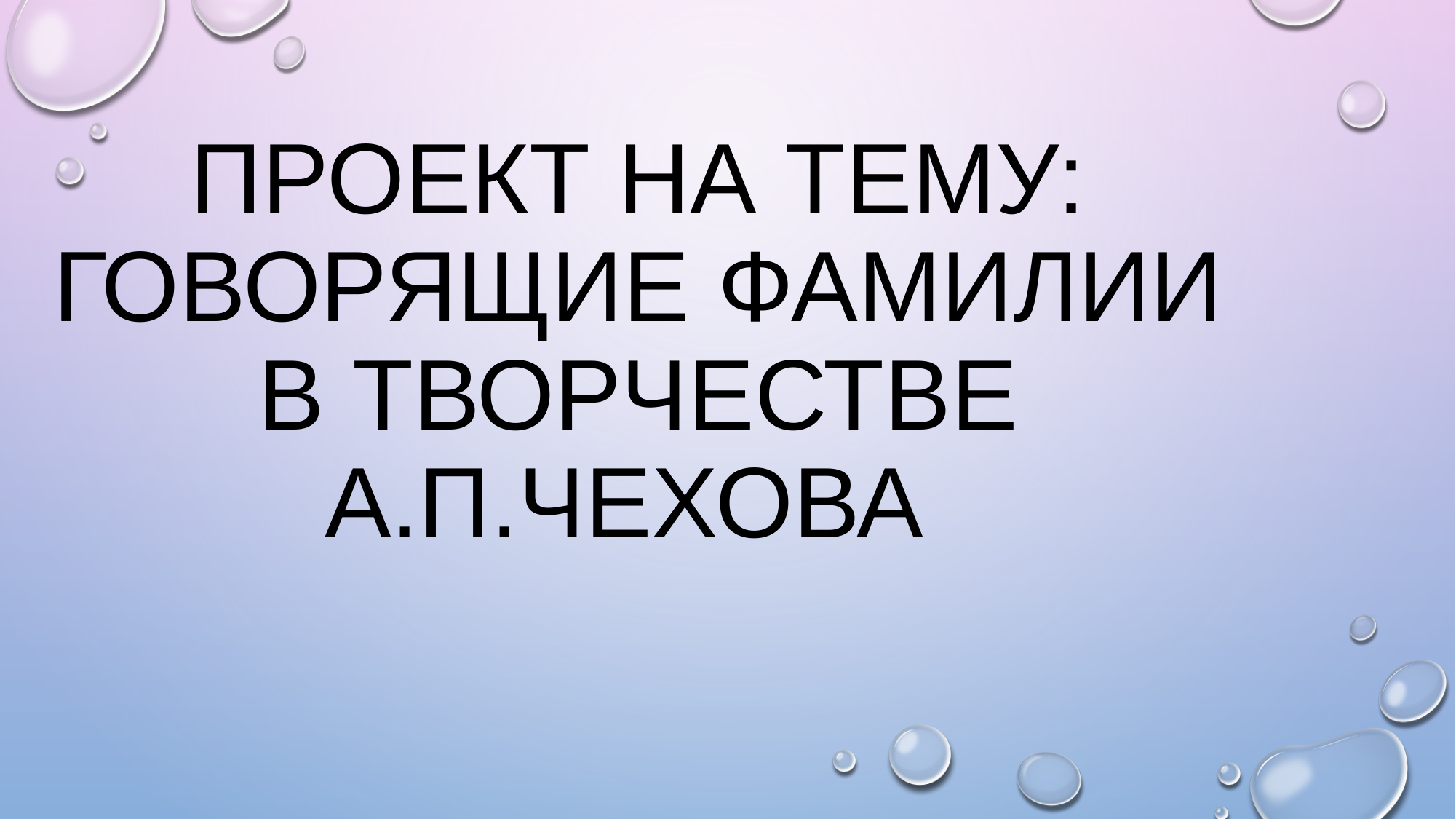

# Проект на тему: говорящие фамилии в творчестве А.П.Чехова